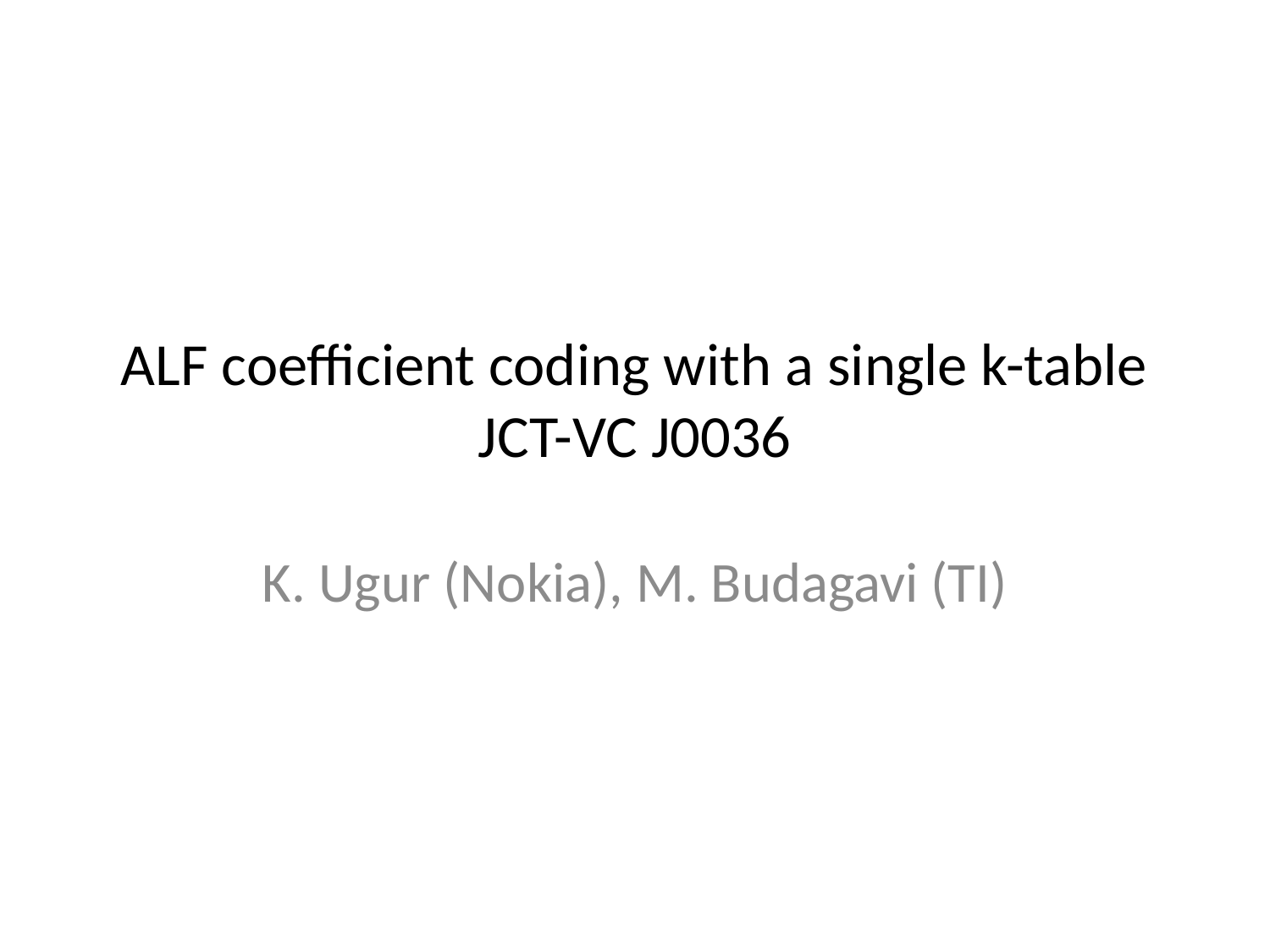

# ALF coefficient coding with a single k-table JCT-VC J0036
K. Ugur (Nokia), M. Budagavi (TI)